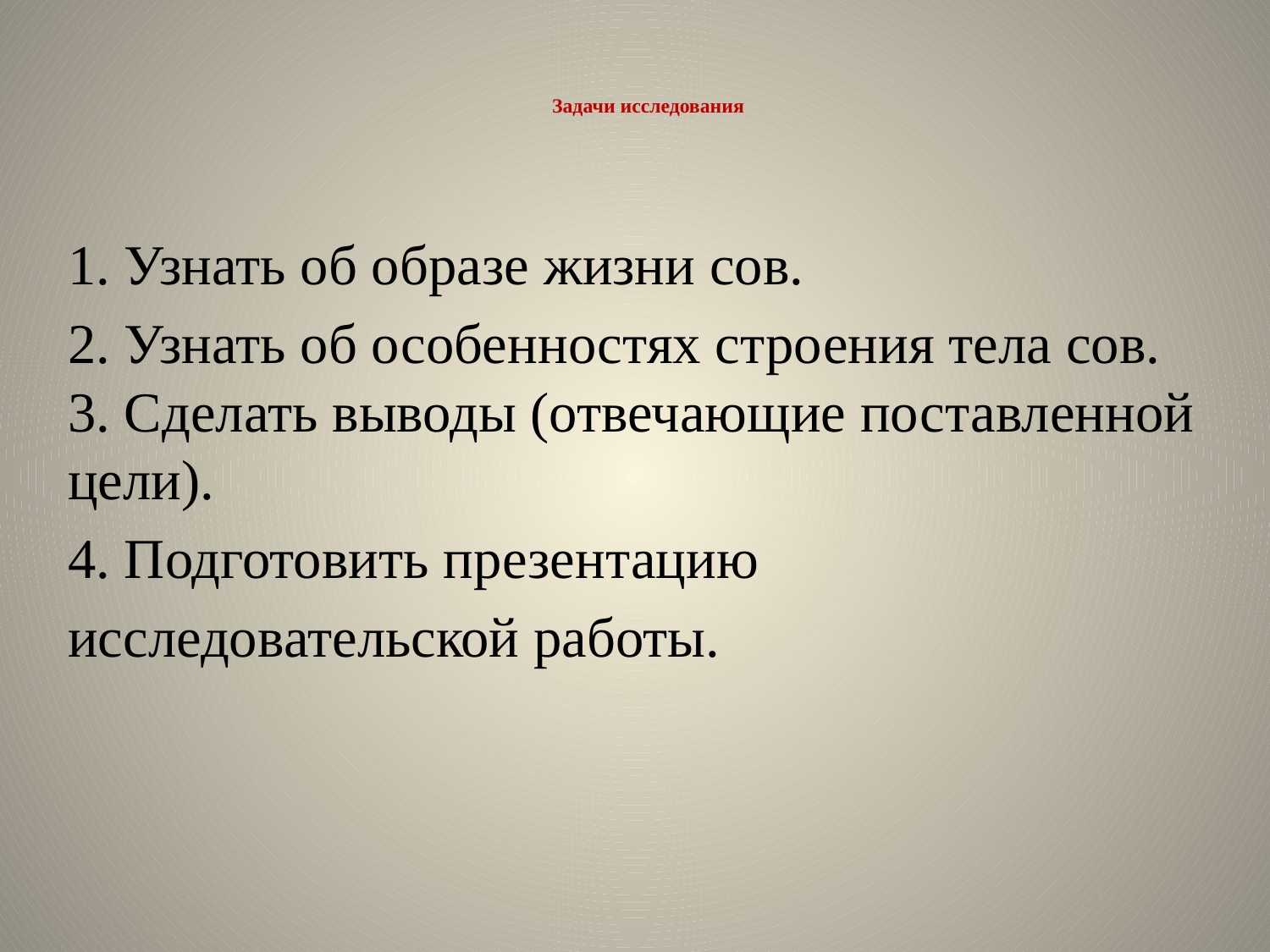

# Задачи исследования
1. Узнать об образе жизни сов.
2. Узнать об особенностях строения тела сов. 3. Сделать выводы (отвечающие поставленной цели).
4. Подготовить презентацию
исследовательской работы.